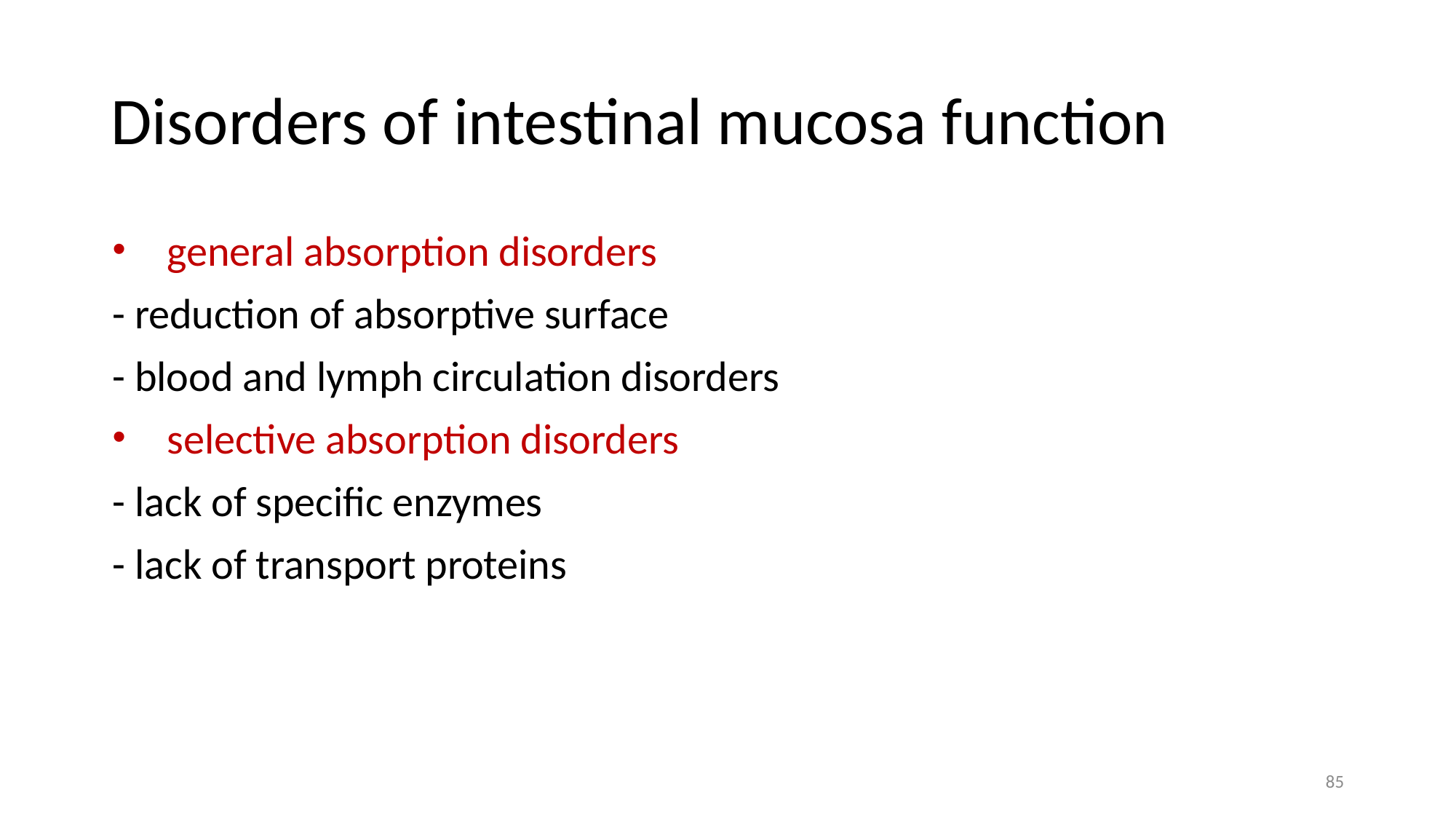

# Disorders of intestinal mucosa function
general absorption disorders
- reduction of absorptive surface
- blood and lymph circulation disorders
selective absorption disorders
- lack of specific enzymes
- lack of transport proteins
85